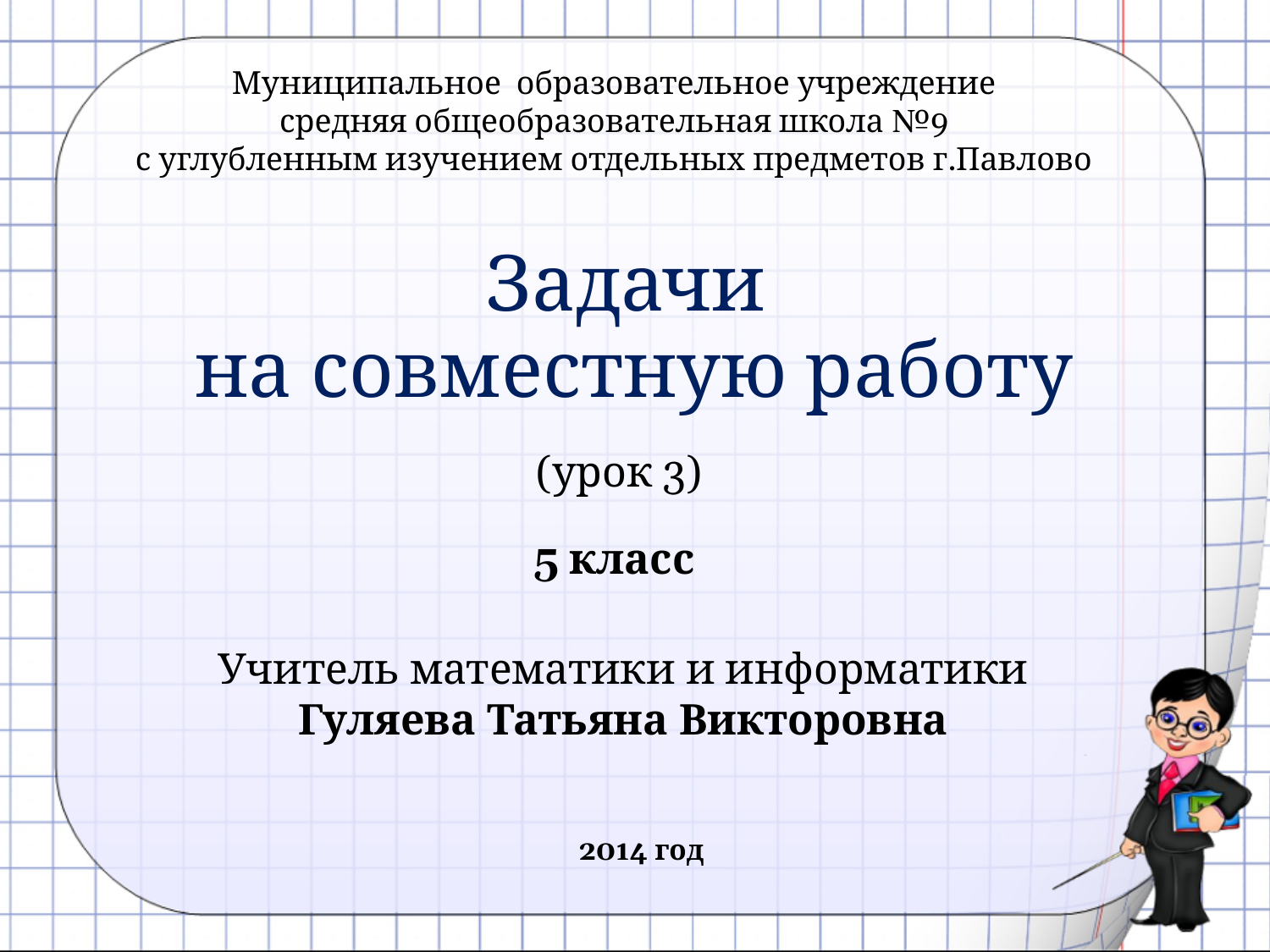

Муниципальное  образовательное учреждение
средняя общеобразовательная школа №9
с углубленным изучением отдельных предметов г.Павлово
# Задачи на совместную работу
(урок 3)
5 класс
Учитель математики и информатики
Гуляева Татьяна Викторовна
2014 год